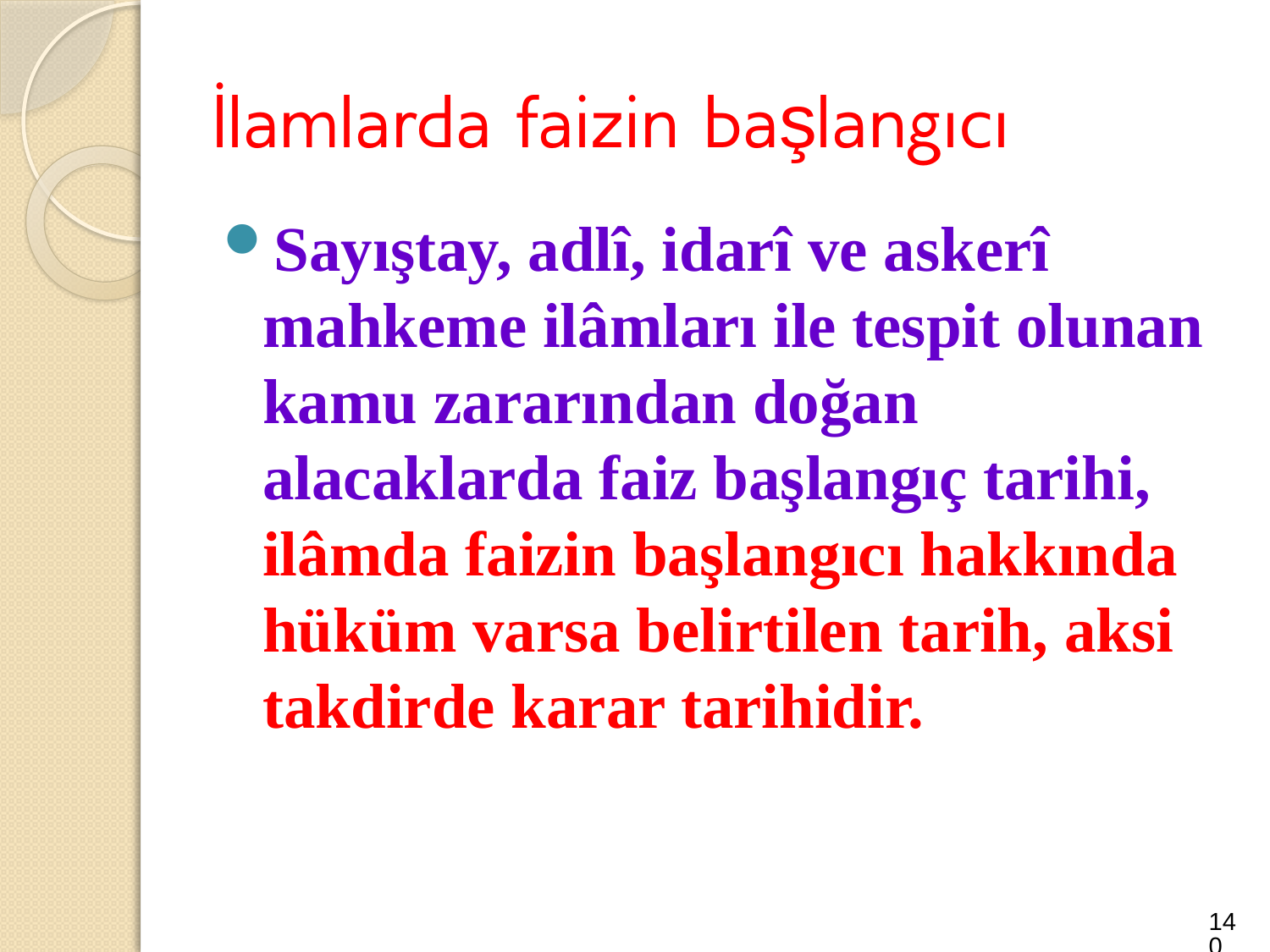

# İlamlarda faizin başlangıcı
Sayıştay, adlî, idarî ve askerî mahkeme ilâmları ile tespit olunan kamu zararından doğan alacaklarda faiz başlangıç tarihi, ilâmda faizin başlangıcı hakkında hüküm varsa belirtilen tarih, aksi takdirde karar tarihidir.

140